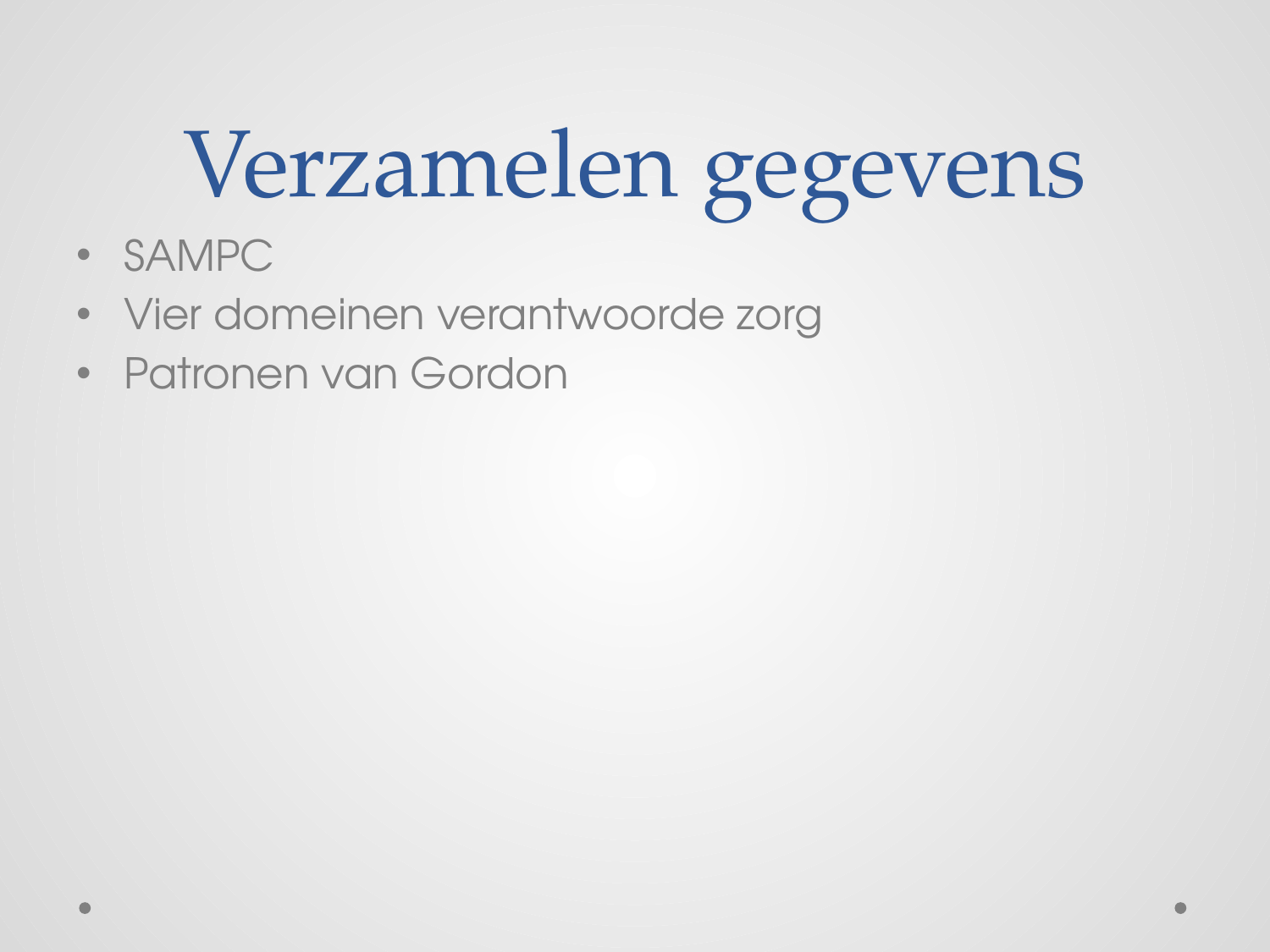

# Verzamelen gegevens
SAMPC
Vier domeinen verantwoorde zorg
Patronen van Gordon